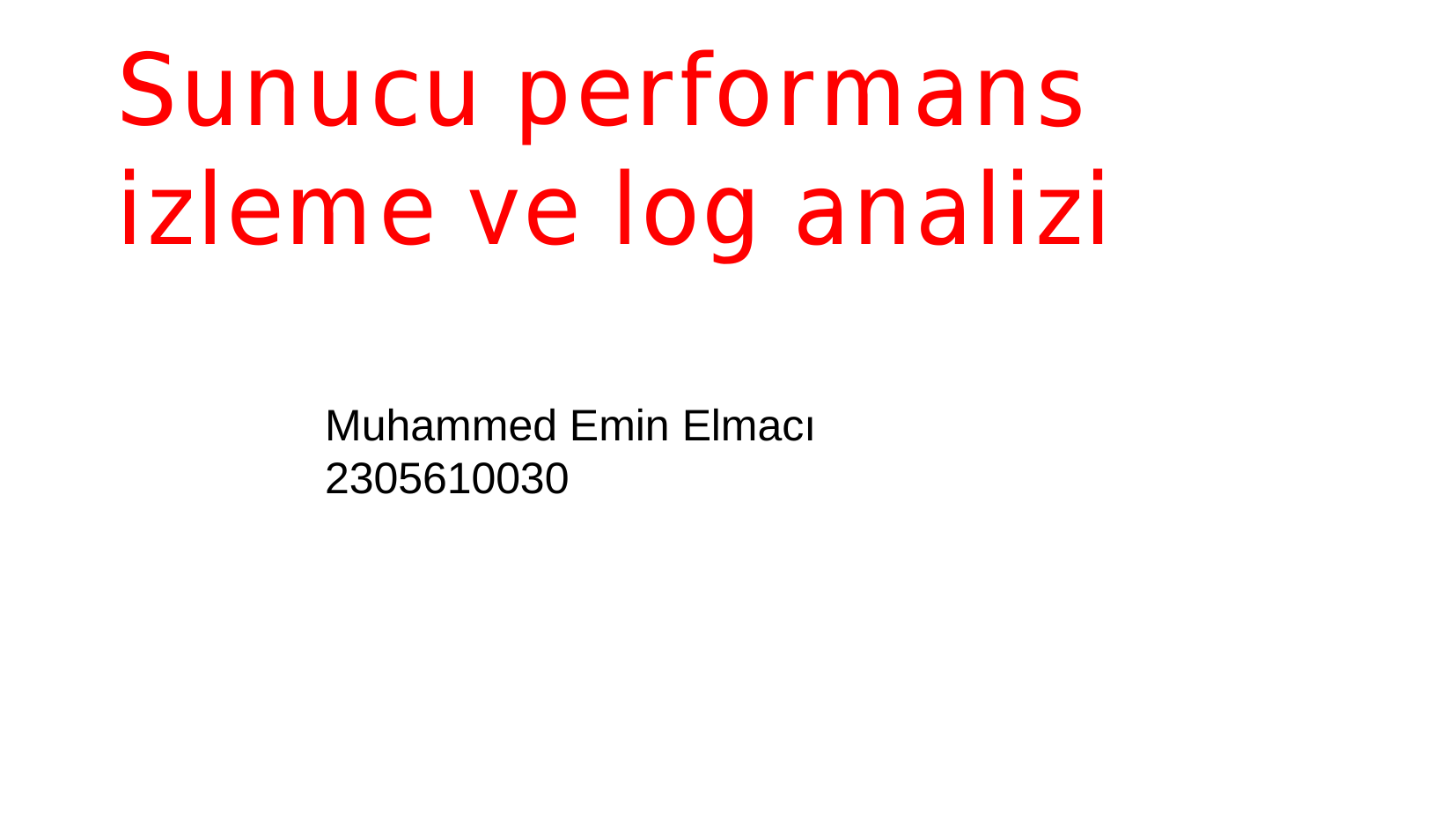

# Sunucu performans izleme ve log analizi
Muhammed Emin Elmacı
2305610030